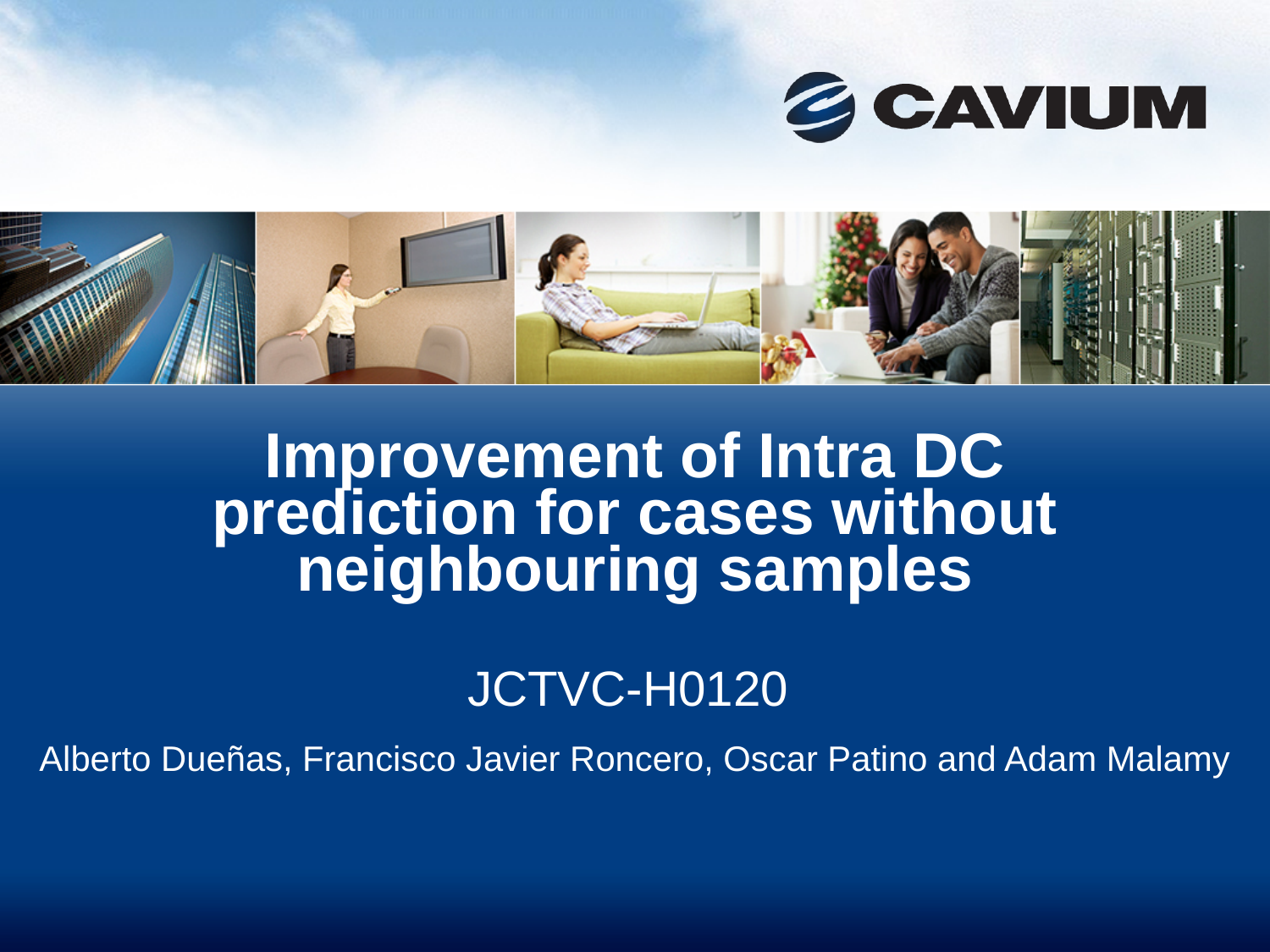

# Improvement of Intra DC prediction for cases without neighbouring samples JCTVC-H0120
Alberto Dueñas, Francisco Javier Roncero, Oscar Patino and Adam Malamy